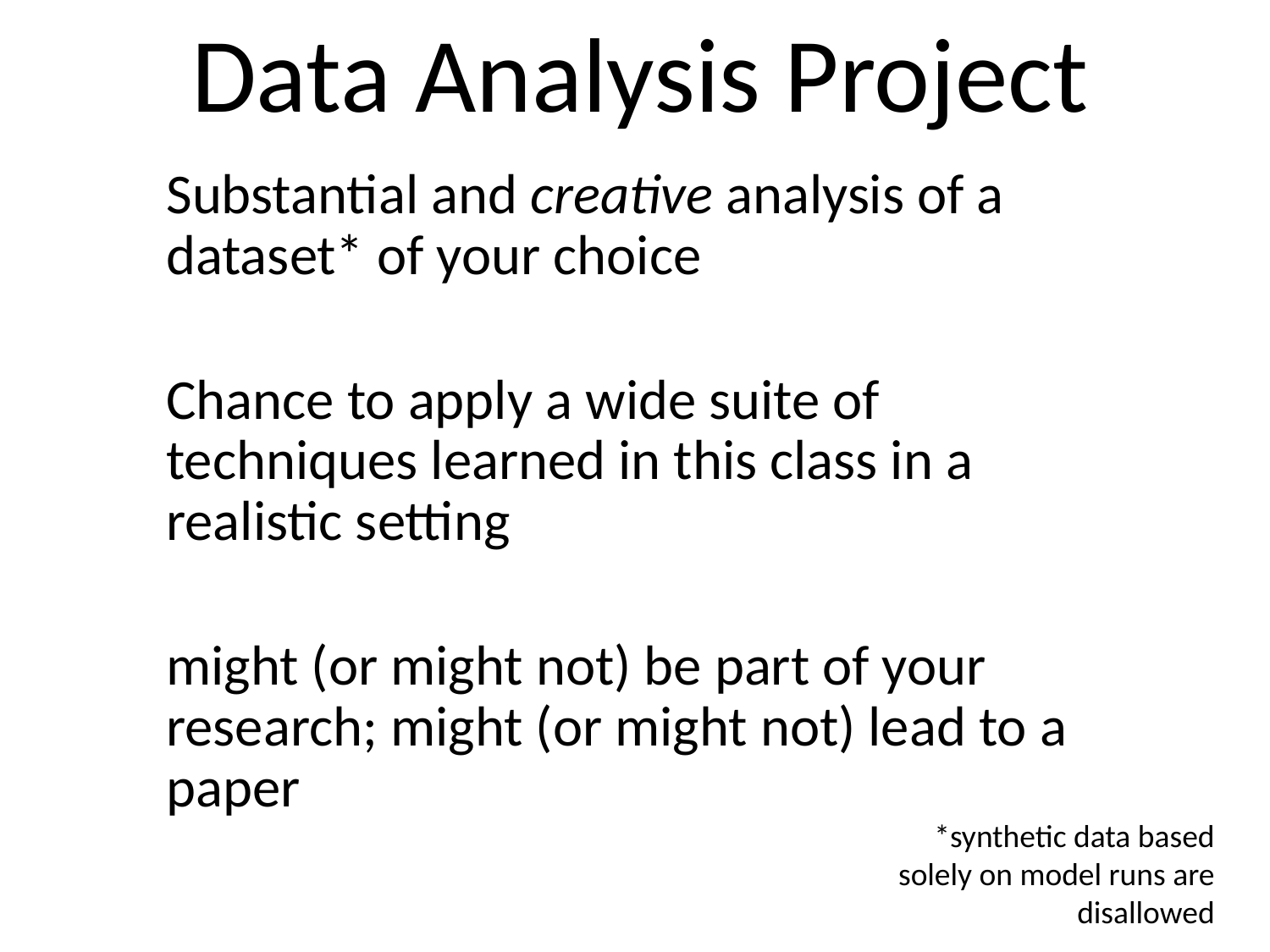

Data Analysis Project
	Substantial and creative analysis of a dataset* of your choice

	Chance to apply a wide suite of techniques learned in this class in a realistic setting

	might (or might not) be part of your research; might (or might not) lead to a paper

*synthetic data based solely on model runs are disallowed